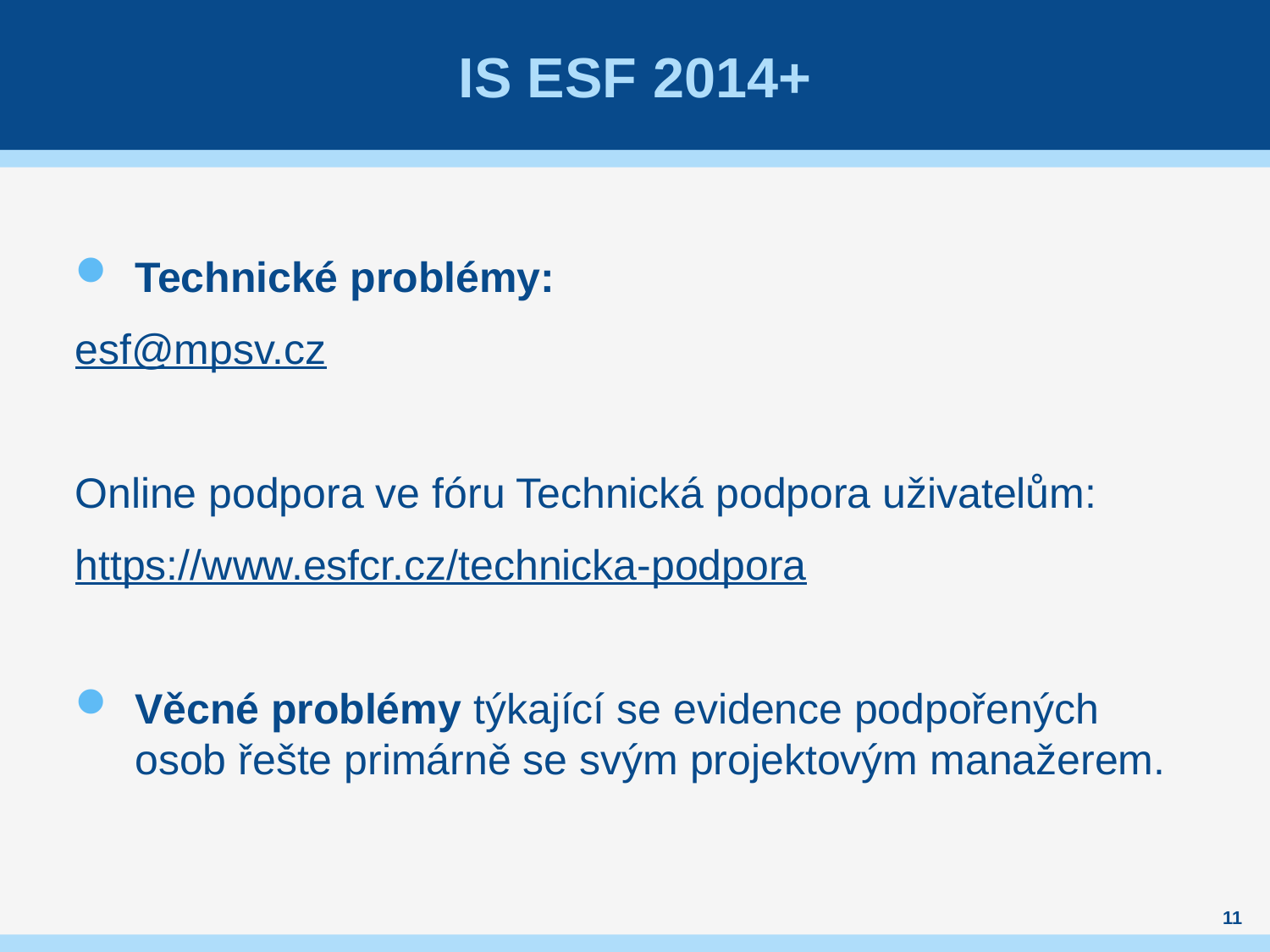

# IS ESF 2014+
Technické problémy:
esf@mpsv.cz

Online podpora ve fóru Technická podpora uživatelům:
https://www.esfcr.cz/technicka-podpora

Věcné problémy týkající se evidence podpořených osob řešte primárně se svým projektovým manažerem.
11